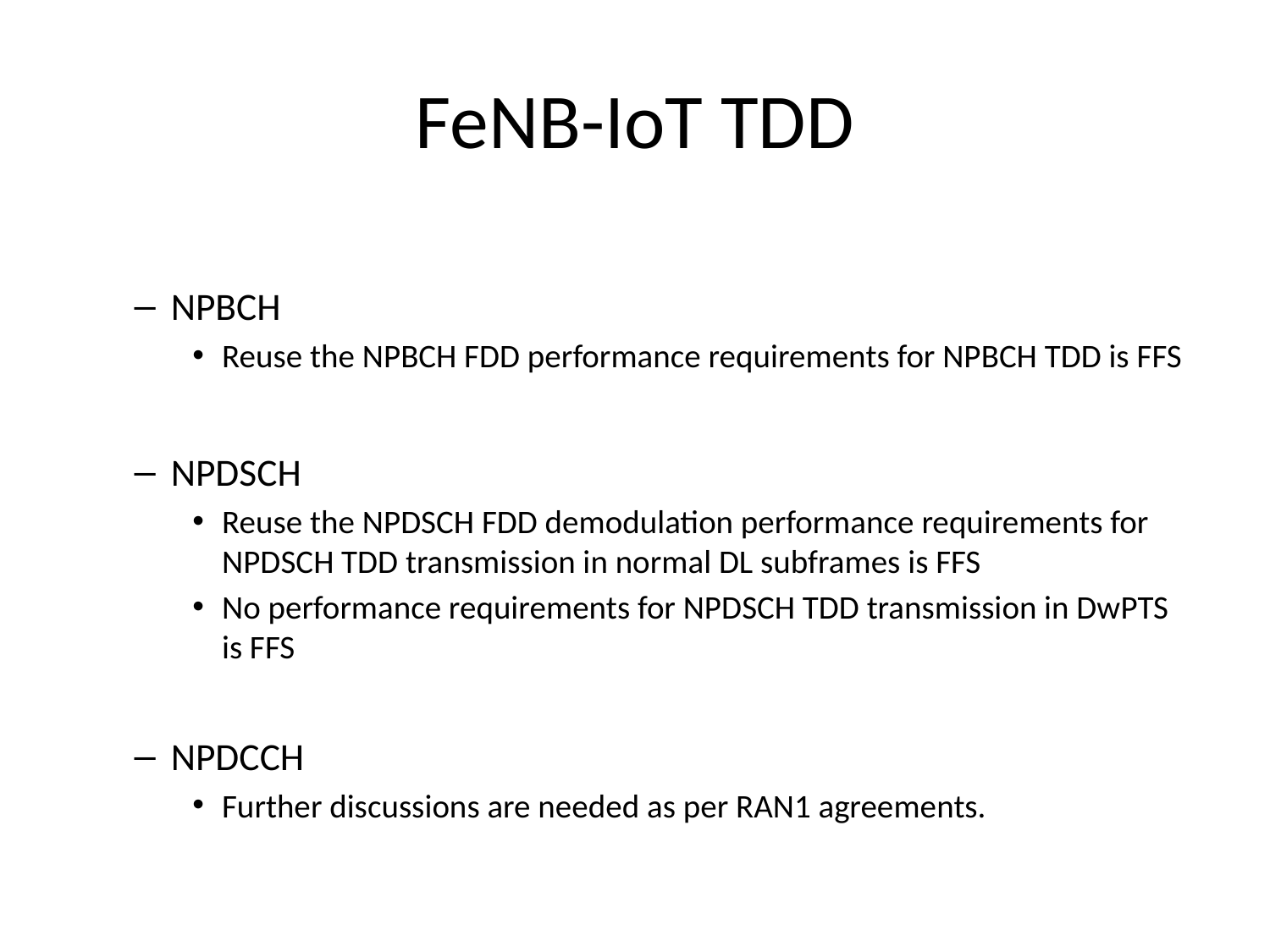

# FeNB-IoT TDD

NPBCH
Reuse the NPBCH FDD performance requirements for NPBCH TDD is FFS

NPDSCH
Reuse the NPDSCH FDD demodulation performance requirements for NPDSCH TDD transmission in normal DL subframes is FFS
No performance requirements for NPDSCH TDD transmission in DwPTS is FFS

NPDCCH
Further discussions are needed as per RAN1 agreements.